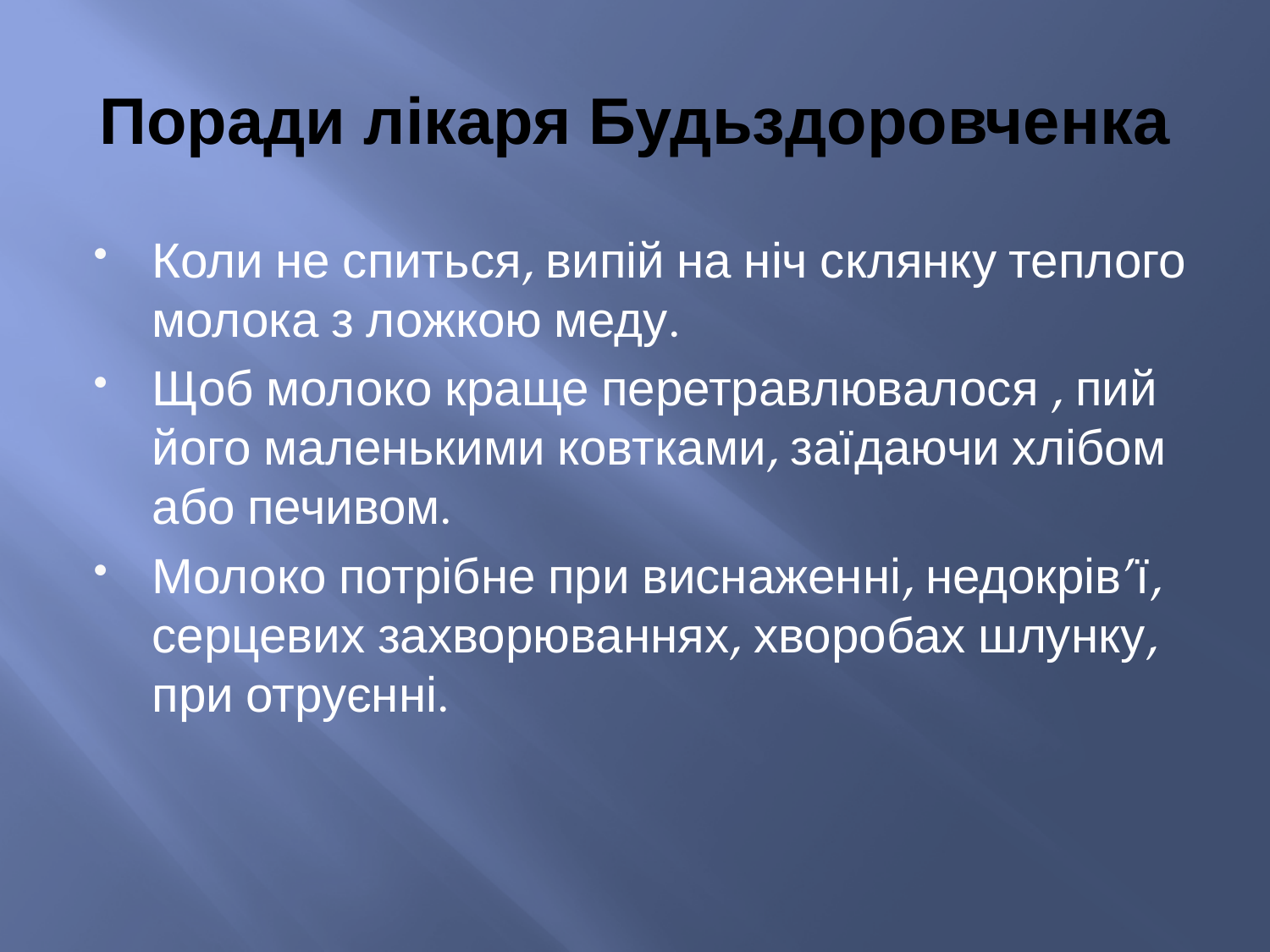

# Поради лікаря Будьздоровченка
Коли не спиться, випій на ніч склянку теплого молока з ложкою меду.
Щоб молоко краще перетравлювалося , пий його маленькими ковтками, заїдаючи хлібом або печивом.
Молоко потрібне при виснаженні, недокрів’ї, серцевих захворюваннях, хворобах шлунку, при отруєнні.